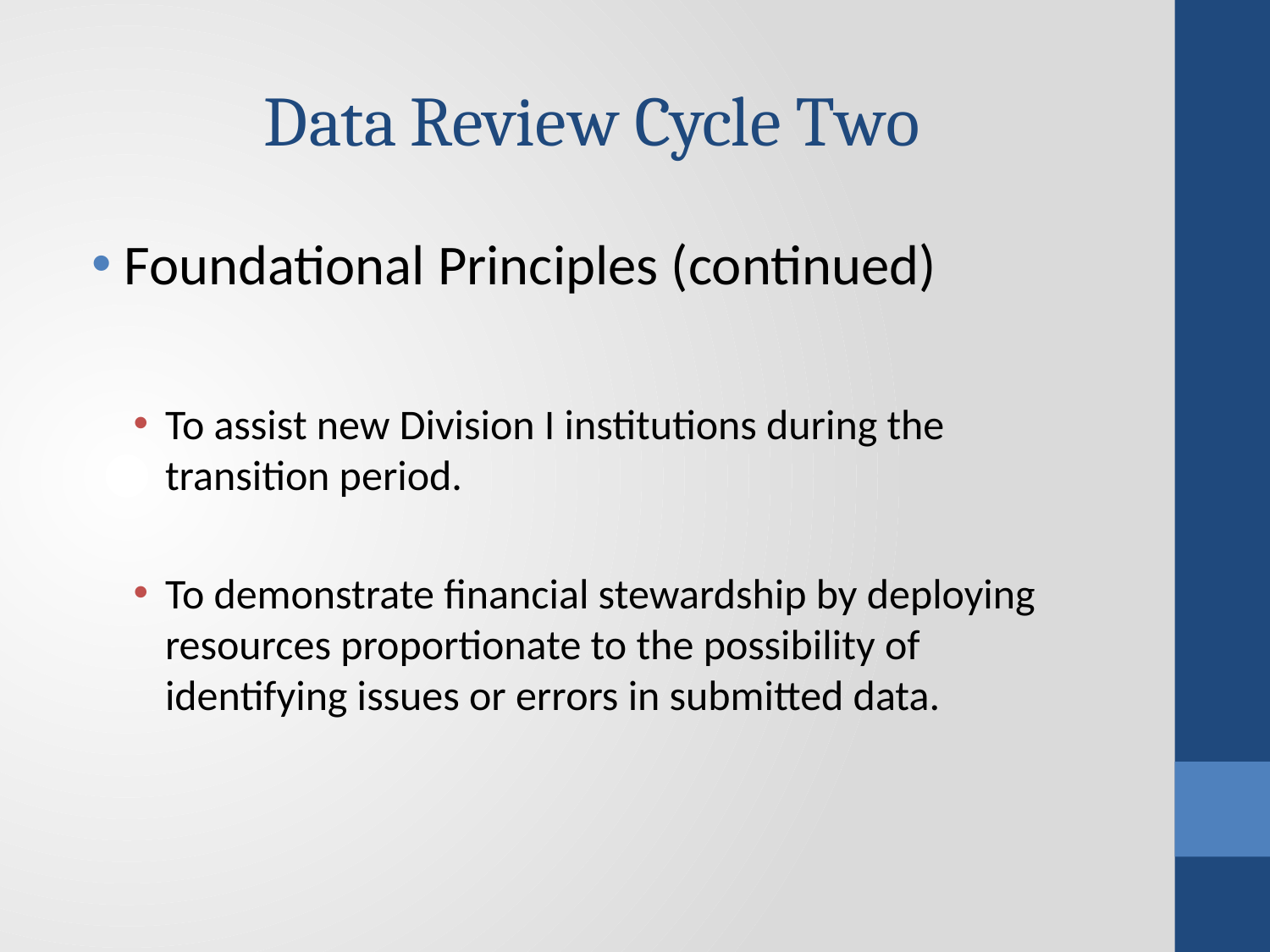

# Data Review Cycle Two
Foundational Principles (continued)

To assist new Division I institutions during the transition period.

To demonstrate financial stewardship by deploying resources proportionate to the possibility of identifying issues or errors in submitted data.